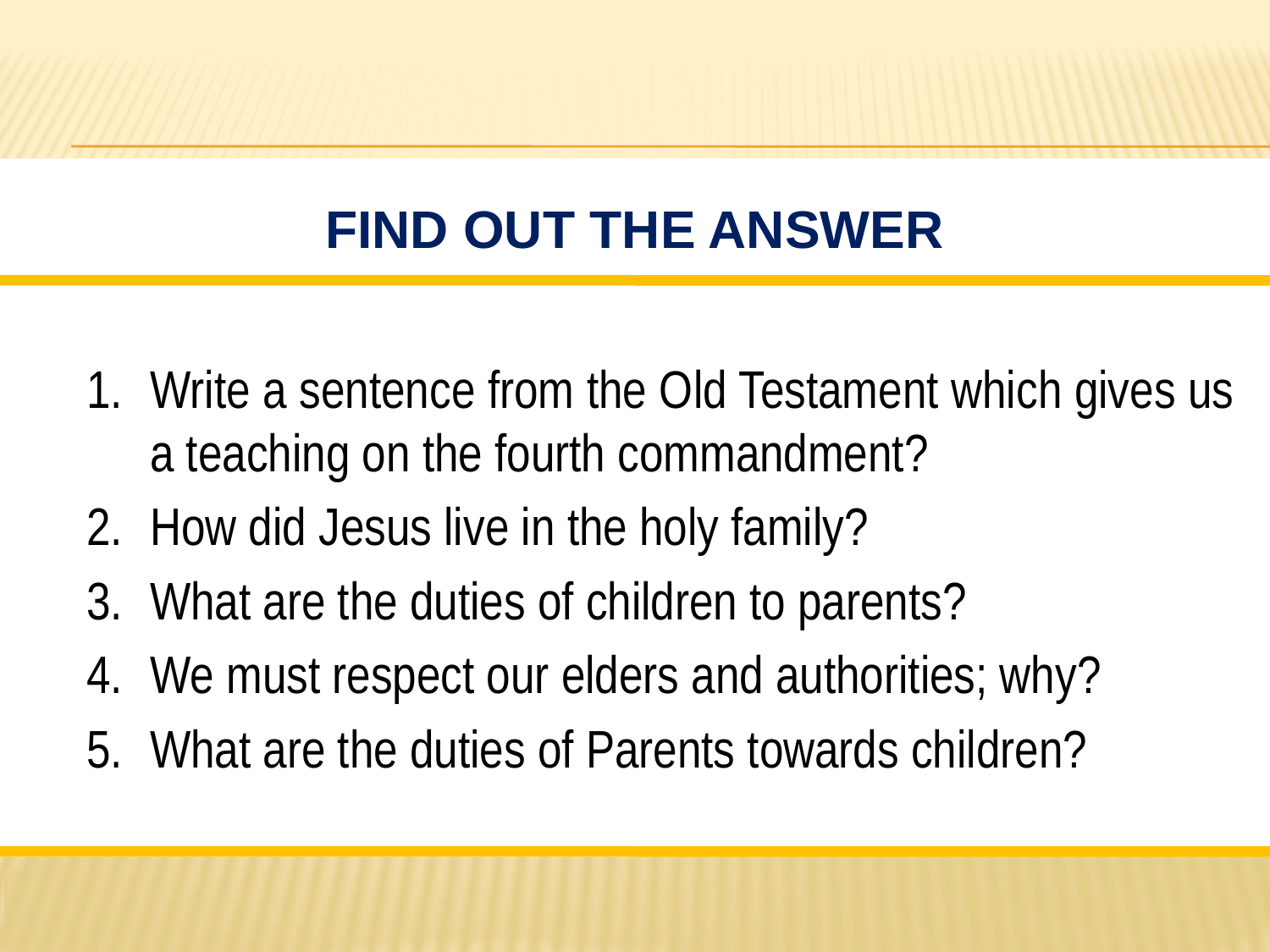

# Find out the Answer

1.	Write a sentence from the Old Testament which gives us a teaching on the fourth commandment?
2.	How did Jesus live in the holy family?
3.	What are the duties of children to parents?
4.	We must respect our elders and authorities; why?
5.	What are the duties of Parents towards children?